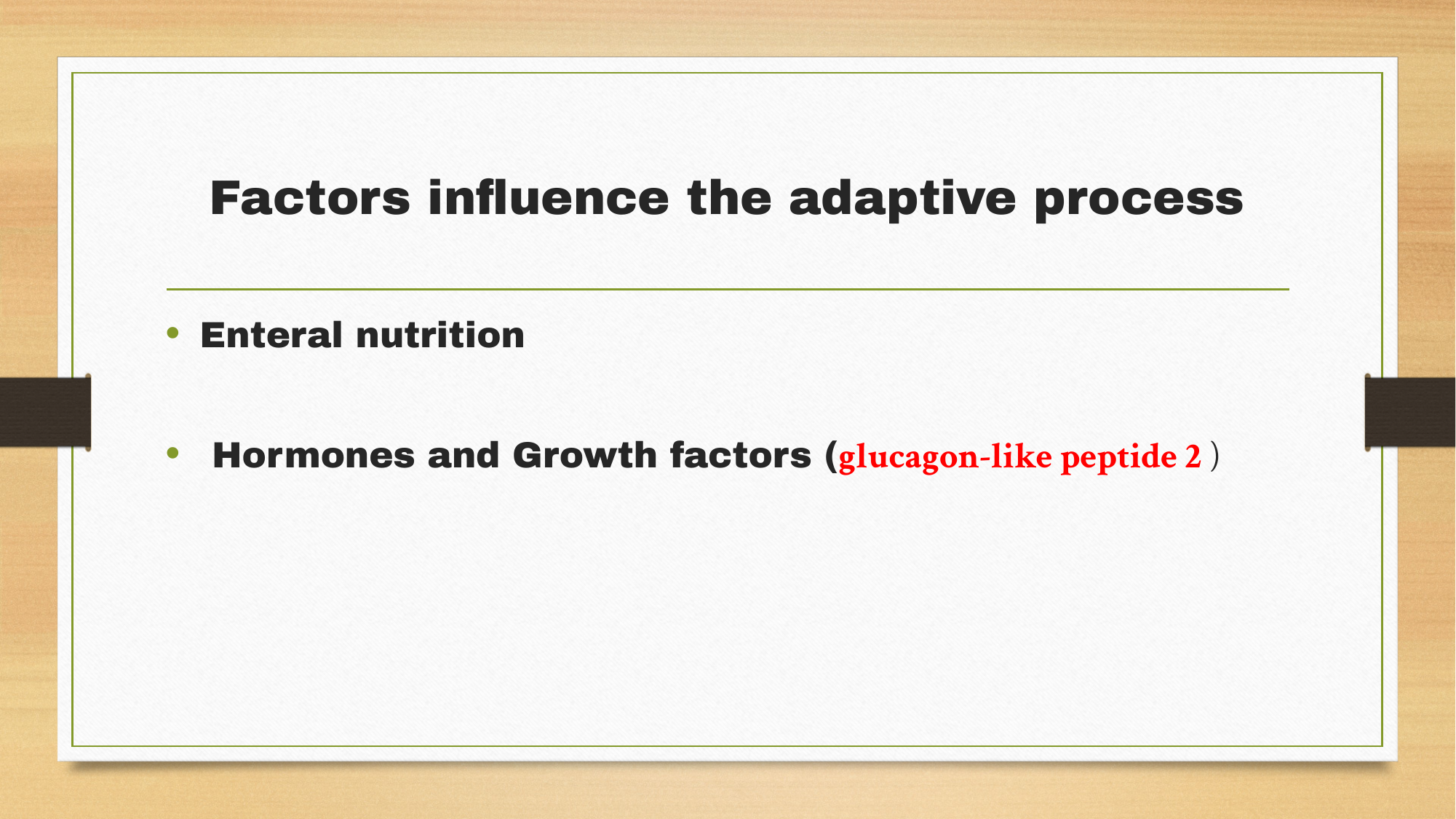

# Factors influence the adaptive process
Enteral nutrition

 Hormones and Growth factors (glucagon-like peptide 2 )